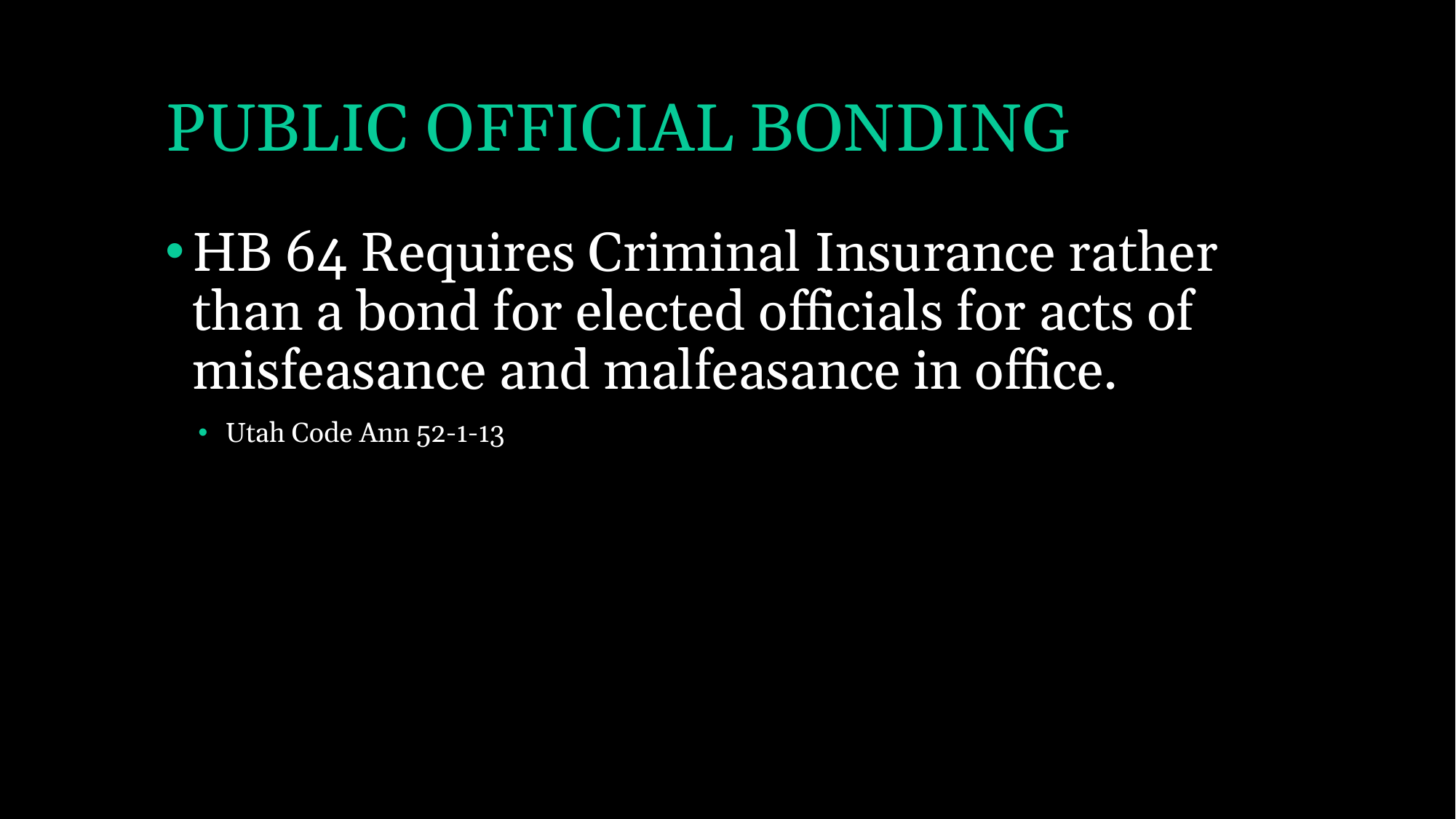

# PUBLIC OFFICIAL BONDING
HB 64 Requires Criminal Insurance rather than a bond for elected officials for acts of misfeasance and malfeasance in office.
Utah Code Ann 52-1-13